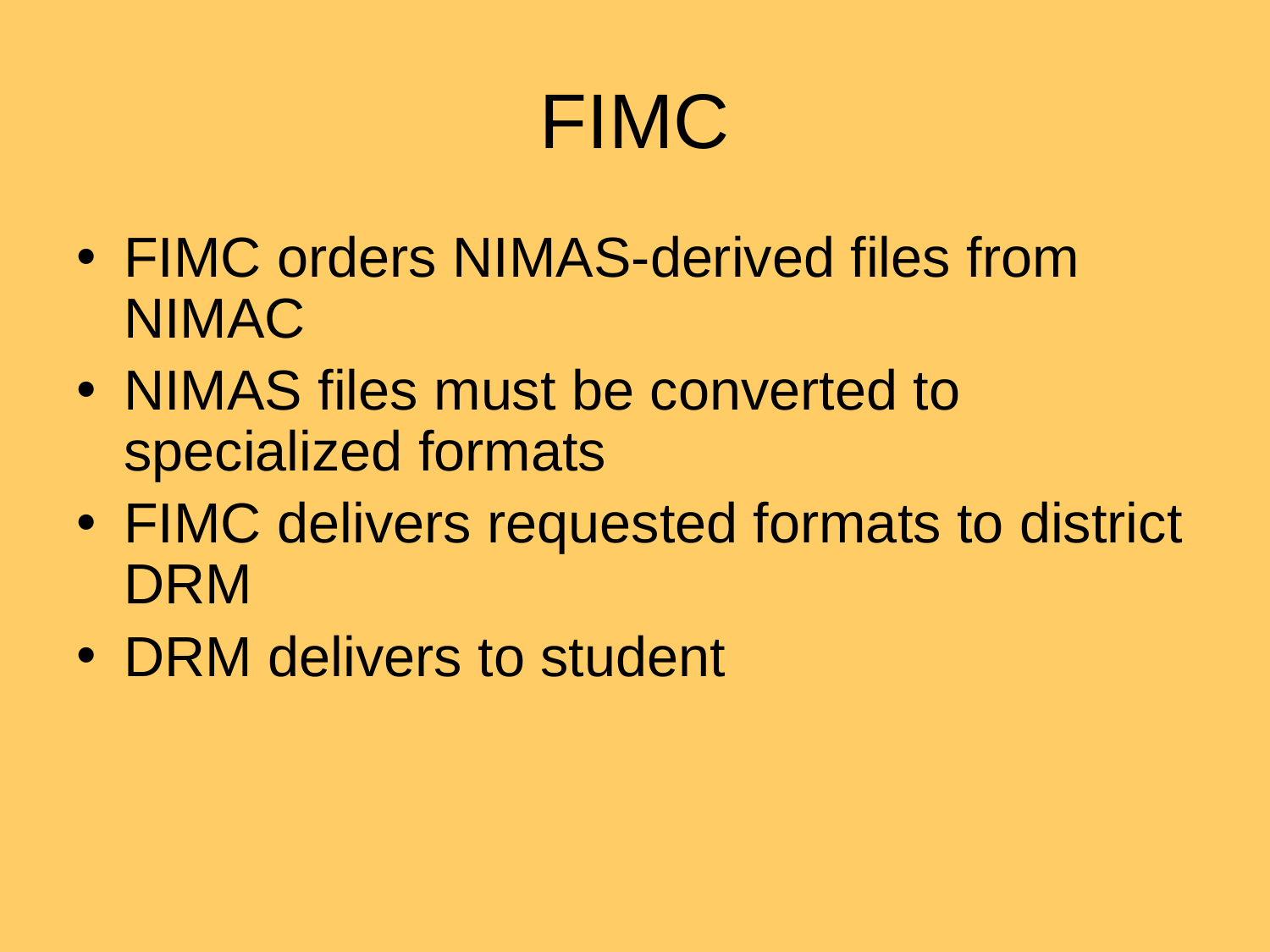

# FIMC
FIMC orders NIMAS-derived files from NIMAC
NIMAS files must be converted to specialized formats
FIMC delivers requested formats to district DRM
DRM delivers to student